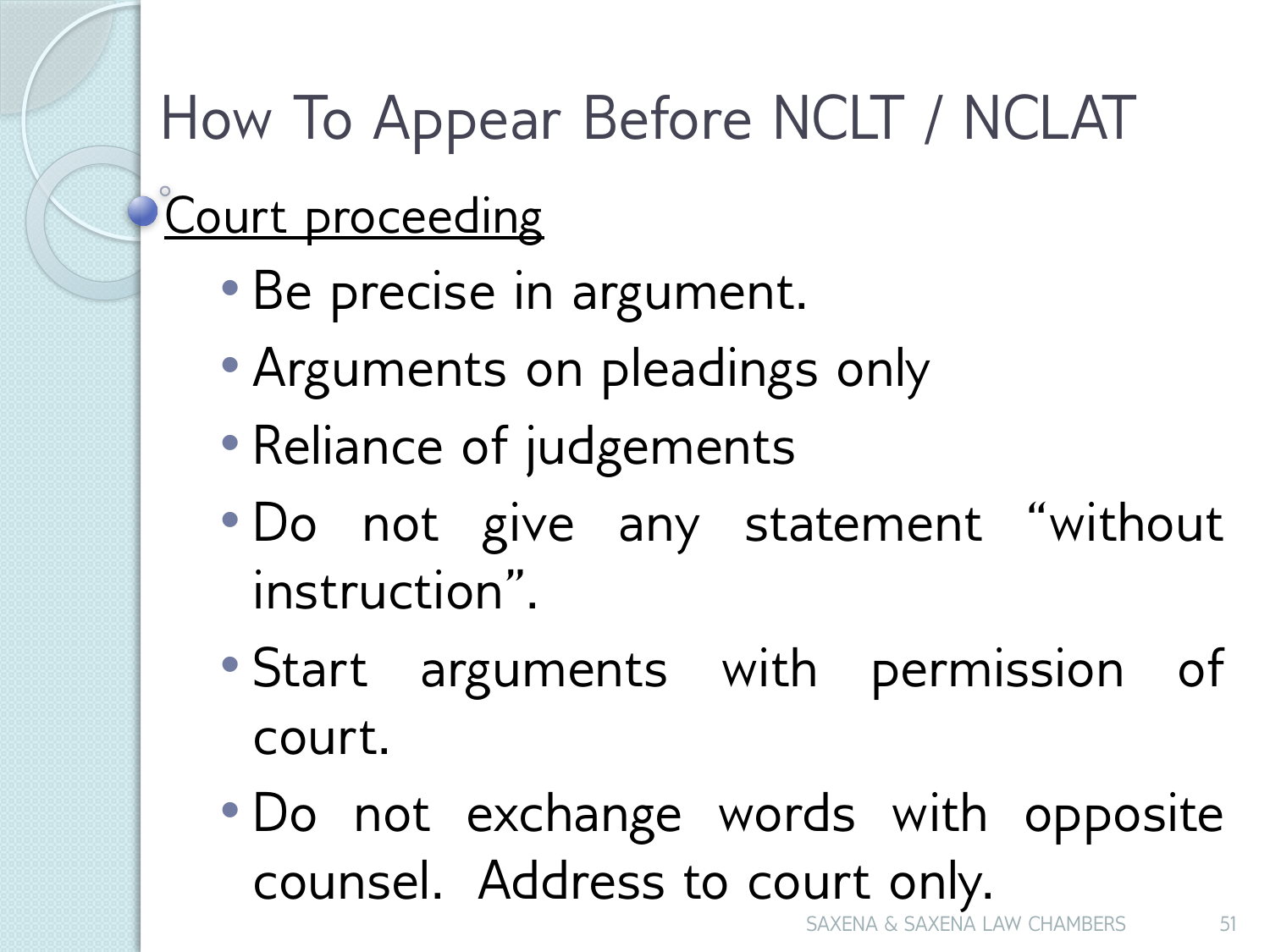

# How To Appear Before NCLT / NCLAT
Court proceeding
Be precise in argument.
Arguments on pleadings only
Reliance of judgements
Do not give any statement “without instruction”.
Start arguments with permission of court.
Do not exchange words with opposite counsel.  Address to court only.

SAXENA & SAXENA LAW CHAMBERS
51